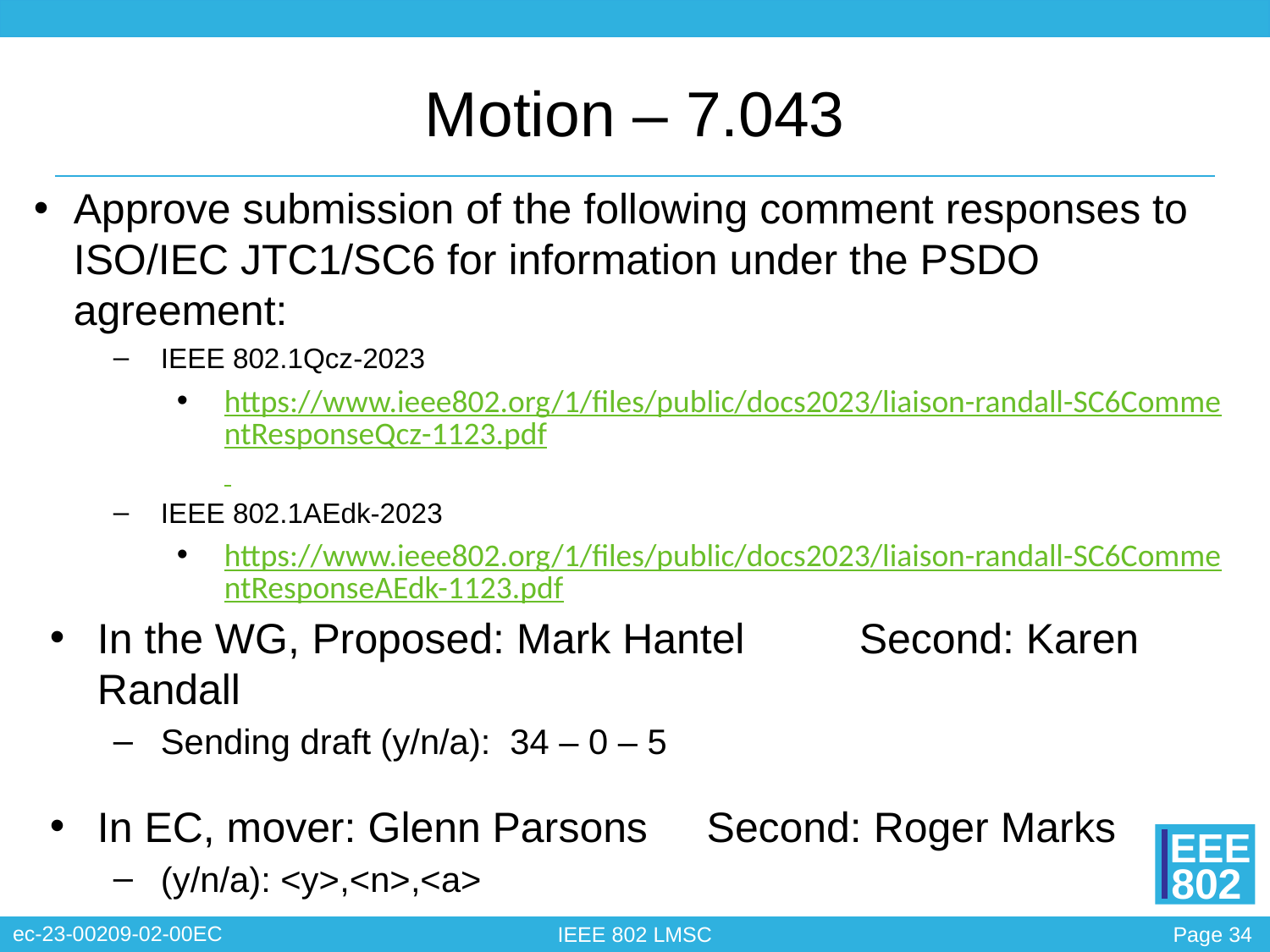

# Motion – 7.043
Approve submission of the following comment responses to ISO/IEC JTC1/SC6 for information under the PSDO agreement:
IEEE 802.1Qcz-2023
https://www.ieee802.org/1/files/public/docs2023/liaison-randall-SC6CommentResponseQcz-1123.pdf
IEEE 802.1AEdk-2023
https://www.ieee802.org/1/files/public/docs2023/liaison-randall-SC6CommentResponseAEdk-1123.pdf
In the WG, Proposed: Mark Hantel	Second: Karen Randall
Sending draft (y/n/a):  34 – 0 – 5

In EC, mover: Glenn Parsons     Second: Roger Marks
(y/n/a): <y>,<n>,<a>